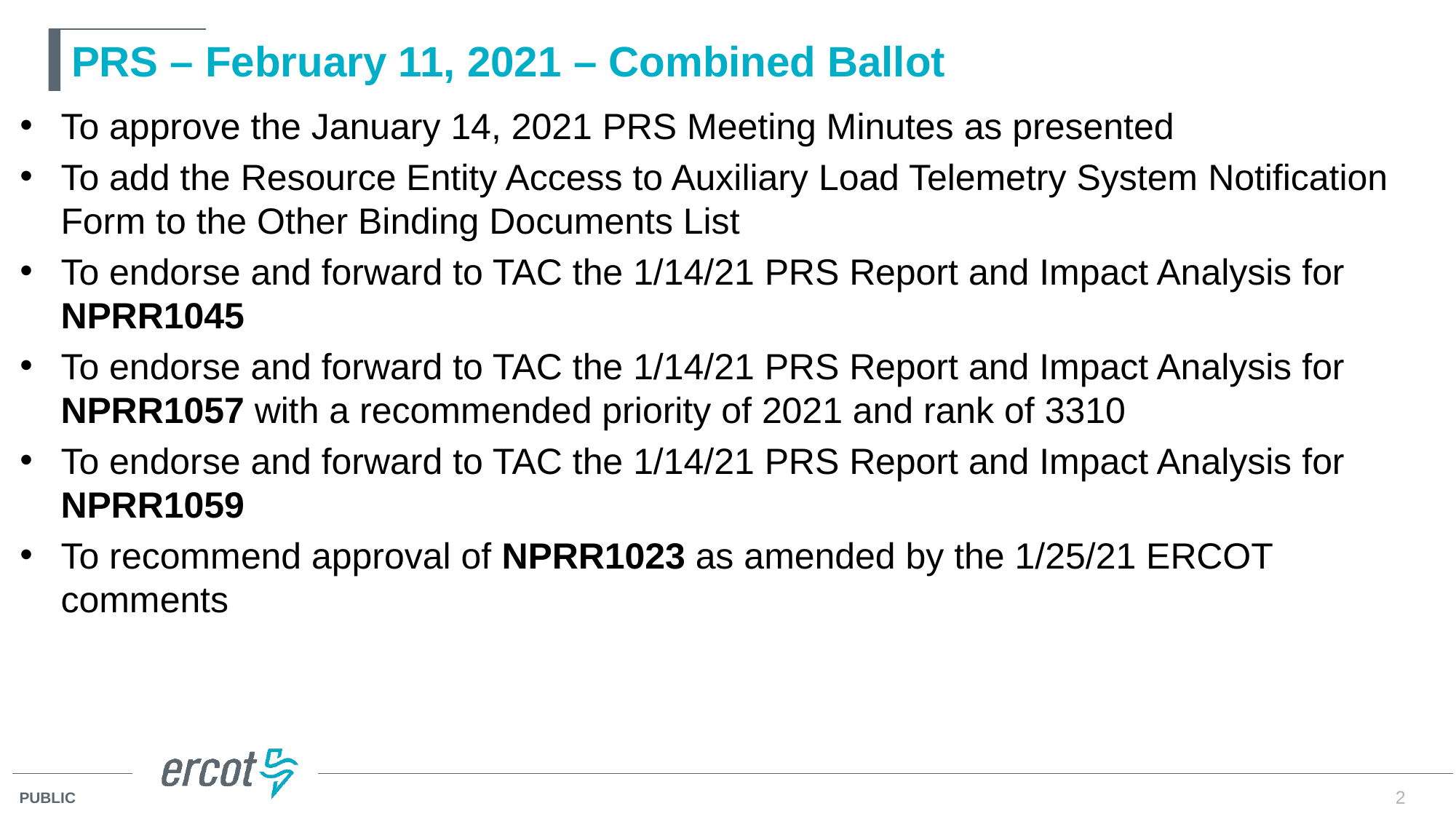

# PRS – February 11, 2021 – Combined Ballot
To approve the January 14, 2021 PRS Meeting Minutes as presented
To add the Resource Entity Access to Auxiliary Load Telemetry System Notification Form to the Other Binding Documents List
To endorse and forward to TAC the 1/14/21 PRS Report and Impact Analysis for NPRR1045
To endorse and forward to TAC the 1/14/21 PRS Report and Impact Analysis for NPRR1057 with a recommended priority of 2021 and rank of 3310
To endorse and forward to TAC the 1/14/21 PRS Report and Impact Analysis for NPRR1059
To recommend approval of NPRR1023 as amended by the 1/25/21 ERCOT comments

2